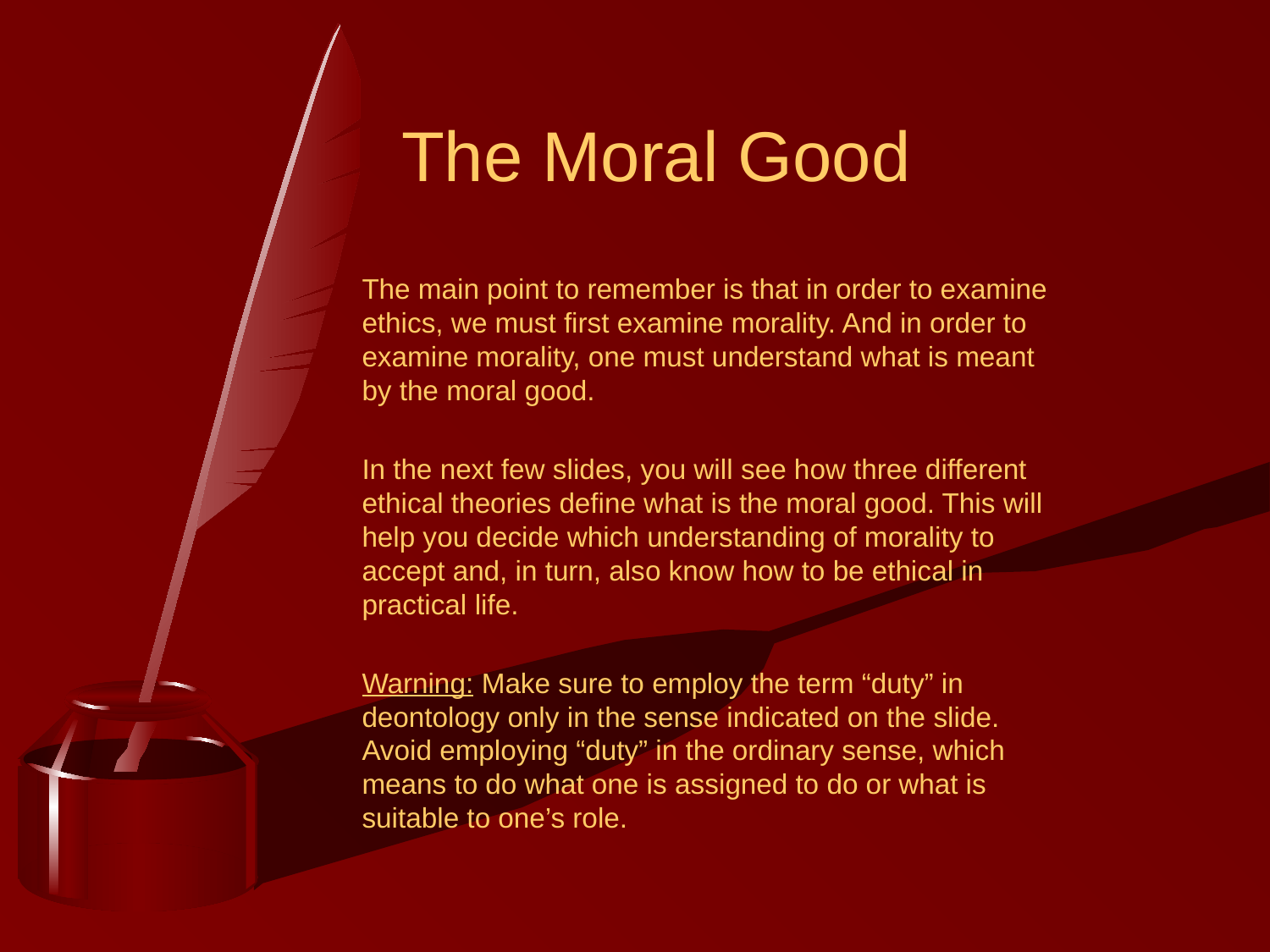

# The Moral Good
The main point to remember is that in order to examine ethics, we must first examine morality. And in order to examine morality, one must understand what is meant by the moral good.

In the next few slides, you will see how three different ethical theories define what is the moral good. This will help you decide which understanding of morality to accept and, in turn, also know how to be ethical in practical life.

Warning: Make sure to employ the term “duty” in deontology only in the sense indicated on the slide. Avoid employing “duty” in the ordinary sense, which means to do what one is assigned to do or what is suitable to one’s role.